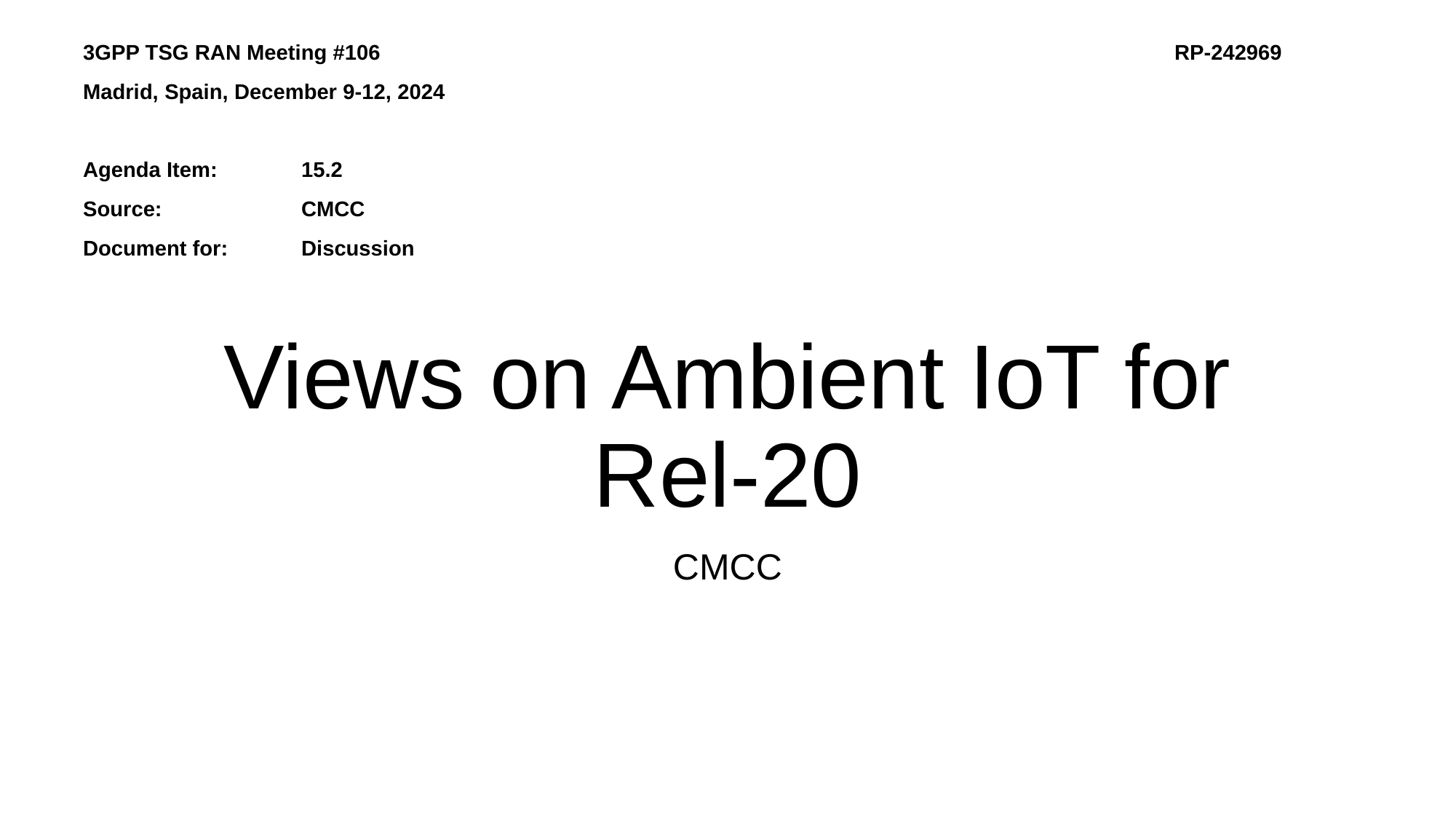

3GPP TSG RAN Meeting #106								RP-242969
Madrid, Spain, December 9-12, 2024

Agenda Item:	15.2
Source:		CMCC
Document for:	Discussion

# Views on Ambient IoT for Rel-20
CMCC